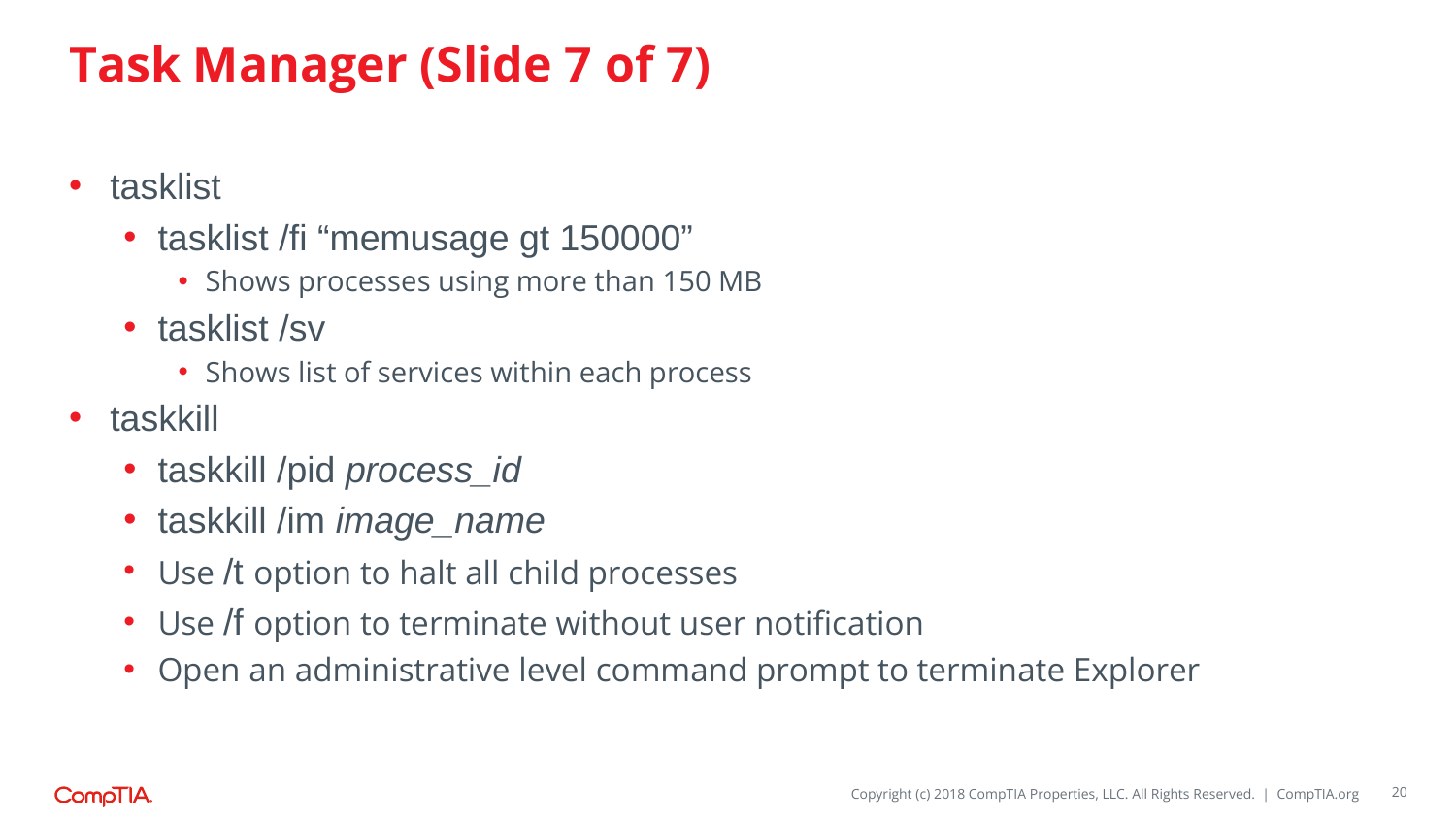

# Task Manager (Slide 7 of 7)
tasklist
tasklist /fi “memusage gt 150000”
Shows processes using more than 150 MB
tasklist /sv
Shows list of services within each process
taskkill
taskkill /pid process_id
taskkill /im image_name
Use /t option to halt all child processes
Use /f option to terminate without user notification
Open an administrative level command prompt to terminate Explorer

20